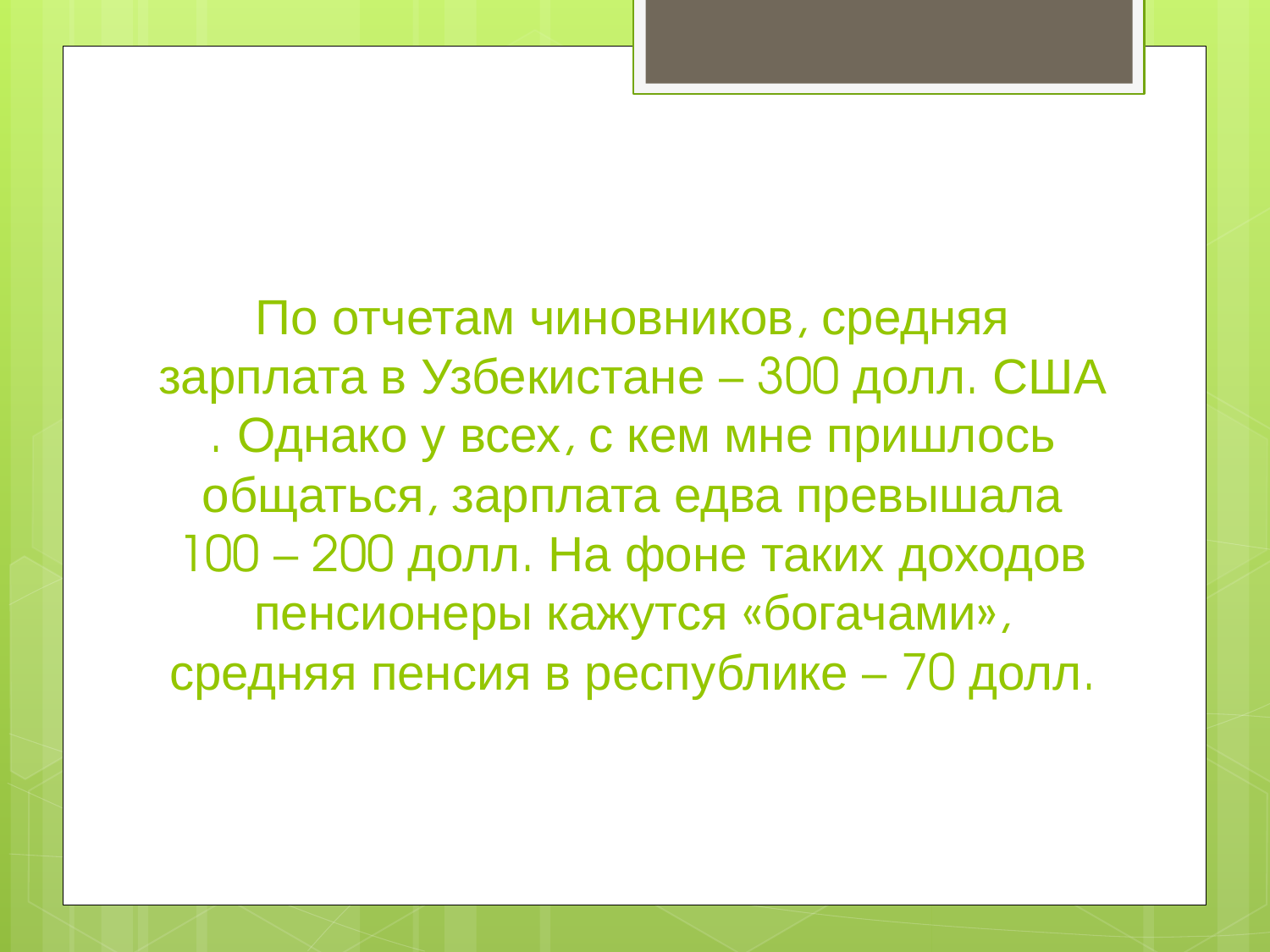

# По отчетам чиновников, средняя зарплата в Узбекистане – 300 долл. США . Однако у всех, с кем мне пришлось общаться, зарплата едва превышала 100 – 200 долл. На фоне таких доходов пенсионеры кажутся «богачами», средняя пенсия в республике – 70 долл.